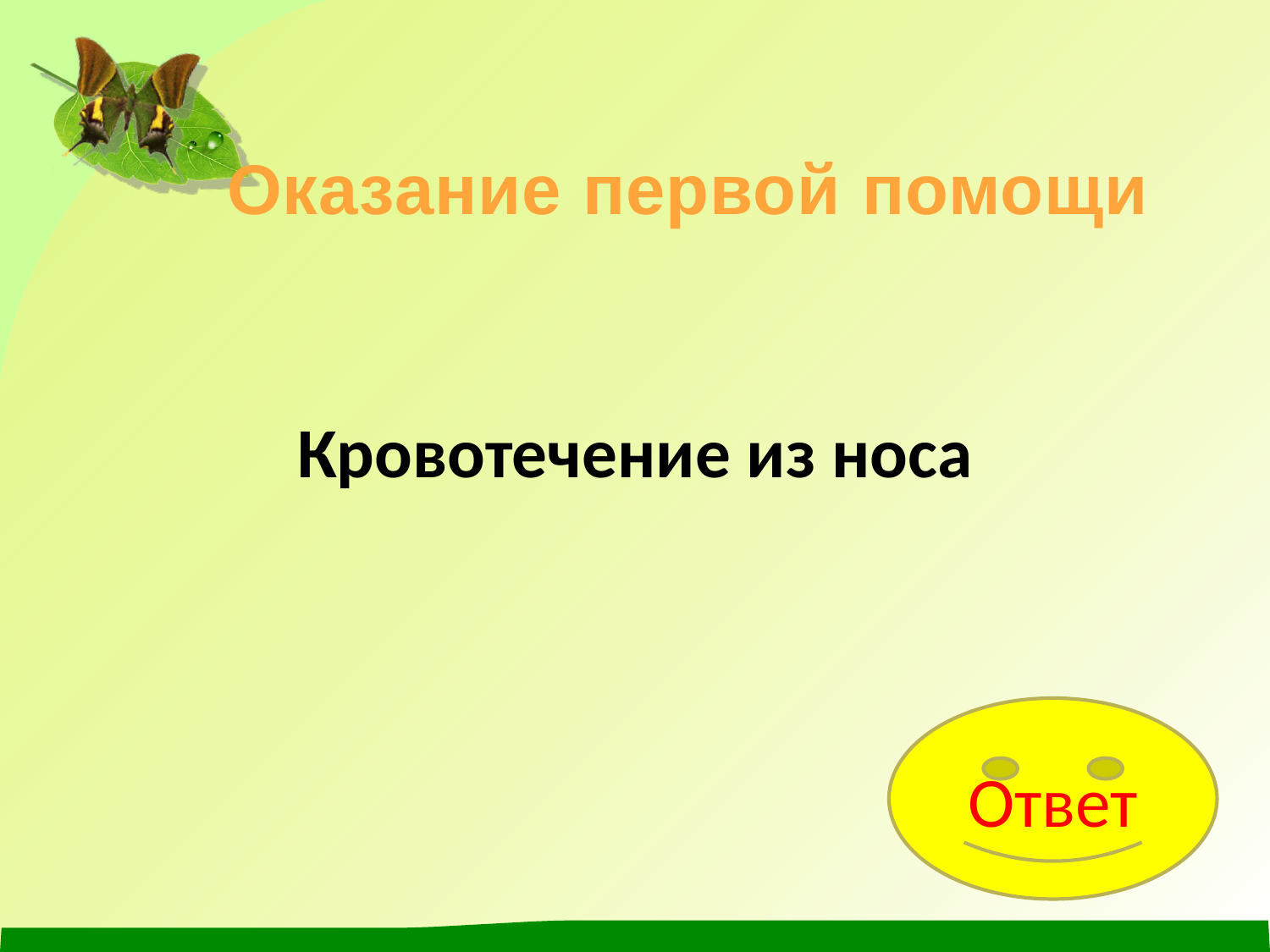

Оказание первой помощи

# Кровотечение из носа
Ответ